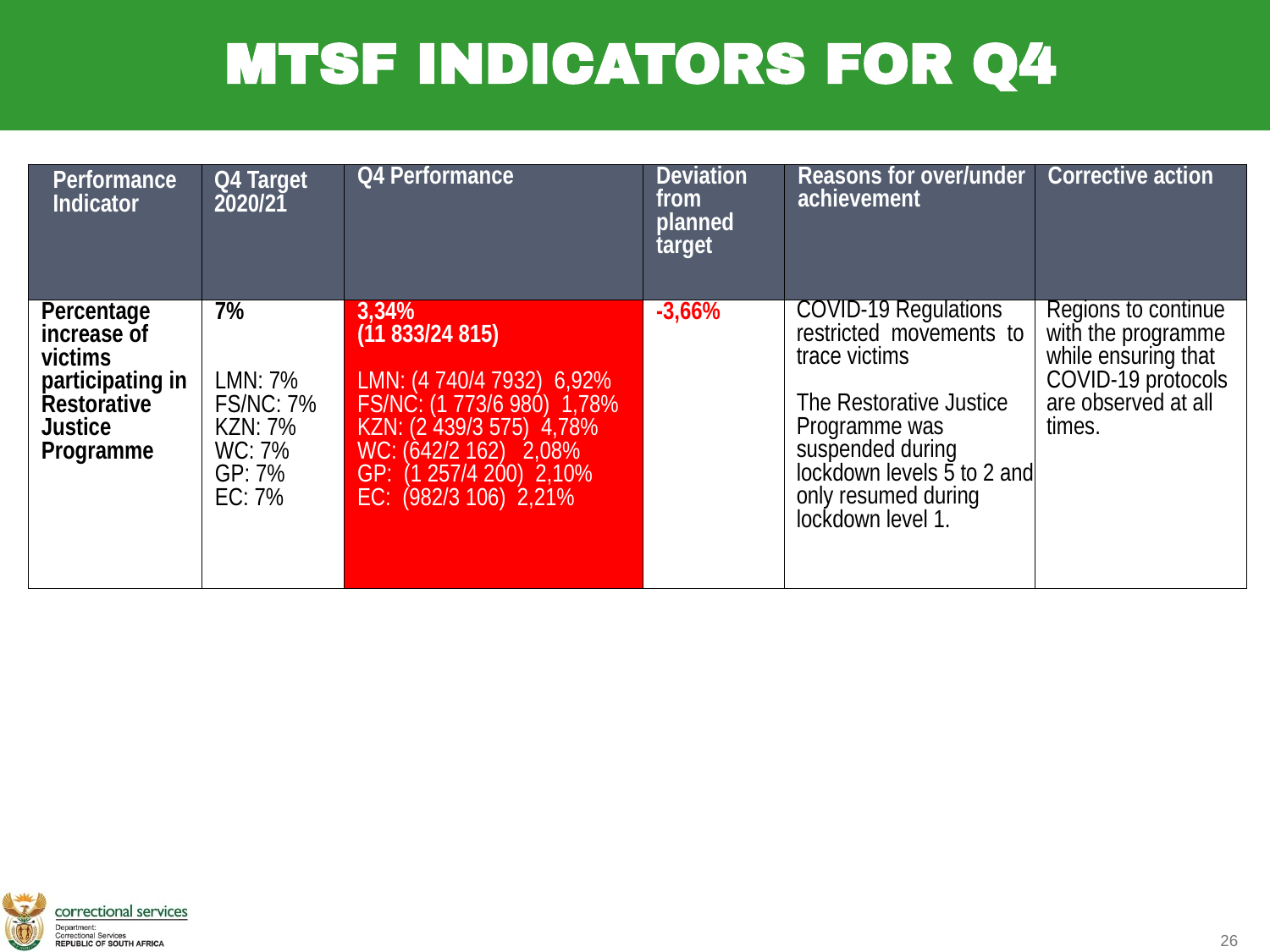

MTSF INDICATORS FOR Q4
| Performance Indicator | Q4 Target 2020/21 | Q4 Performance | Deviation from planned target | Reasons for over/under achievement | Corrective action |
| --- | --- | --- | --- | --- | --- |
| Percentage increase of victims participating in Restorative Justice Programme | 7% LMN: 7% FS/NC: 7% KZN: 7% WC: 7% GP: 7% EC: 7% | 3,34% (11 833/24 815) LMN: (4 740/4 7932) 6,92% FS/NC: (1 773/6 980) 1,78% KZN: (2 439/3 575) 4,78% WC: (642/2 162) 2,08% GP: (1 257/4 200) 2,10% EC: (982/3 106) 2,21% | -3,66% | COVID-19 Regulations restricted movements to trace victims The Restorative Justice Programme was suspended during lockdown levels 5 to 2 and only resumed during lockdown level 1. | Regions to continue with the programme while ensuring that COVID-19 protocols are observed at all times. |